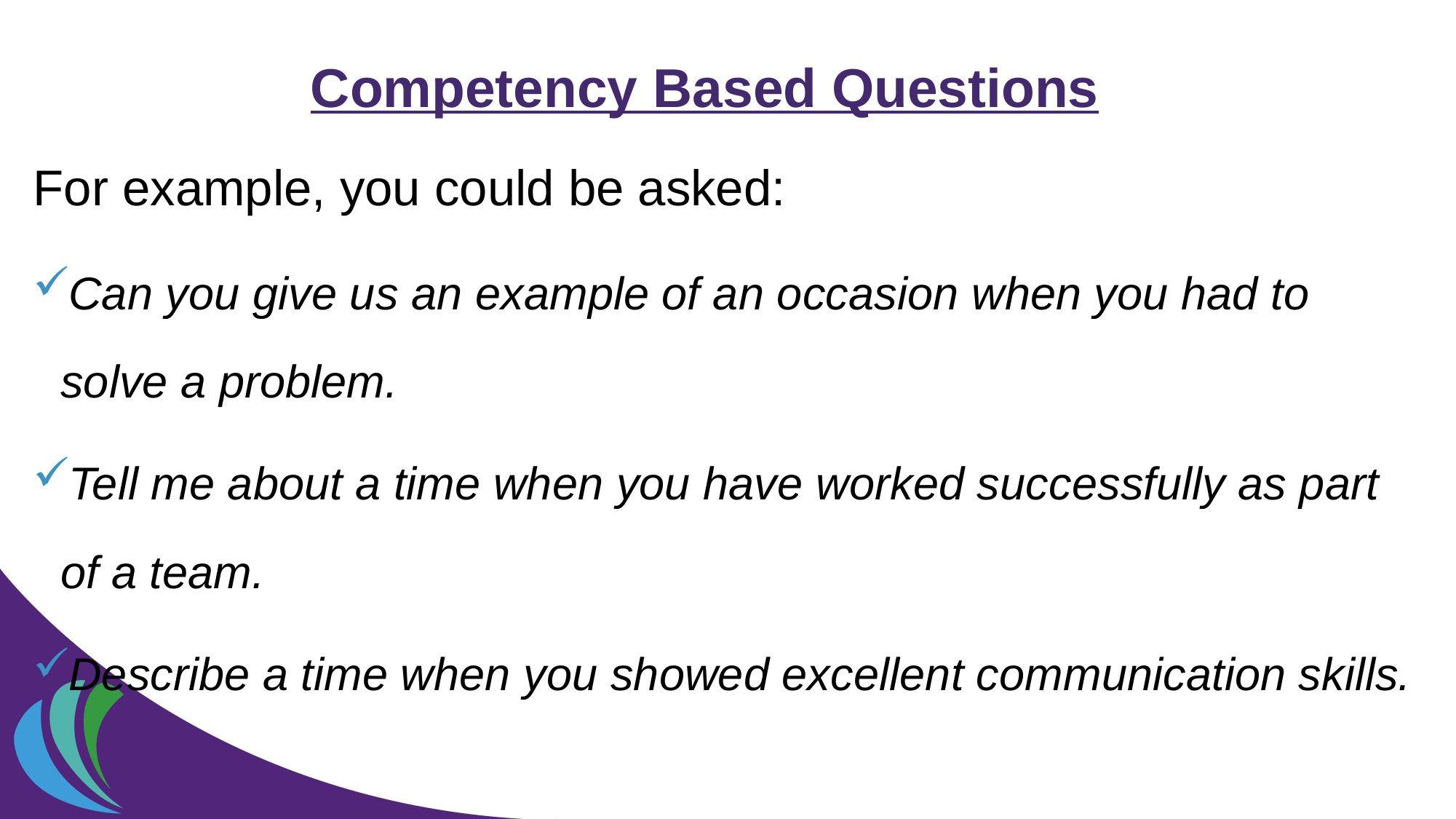

# Competency Based Questions
For example, you could be asked:
Can you give us an example of an occasion when you had to solve a problem.
Tell me about a time when you have worked successfully as part of a team.
Describe a time when you showed excellent communication skills.